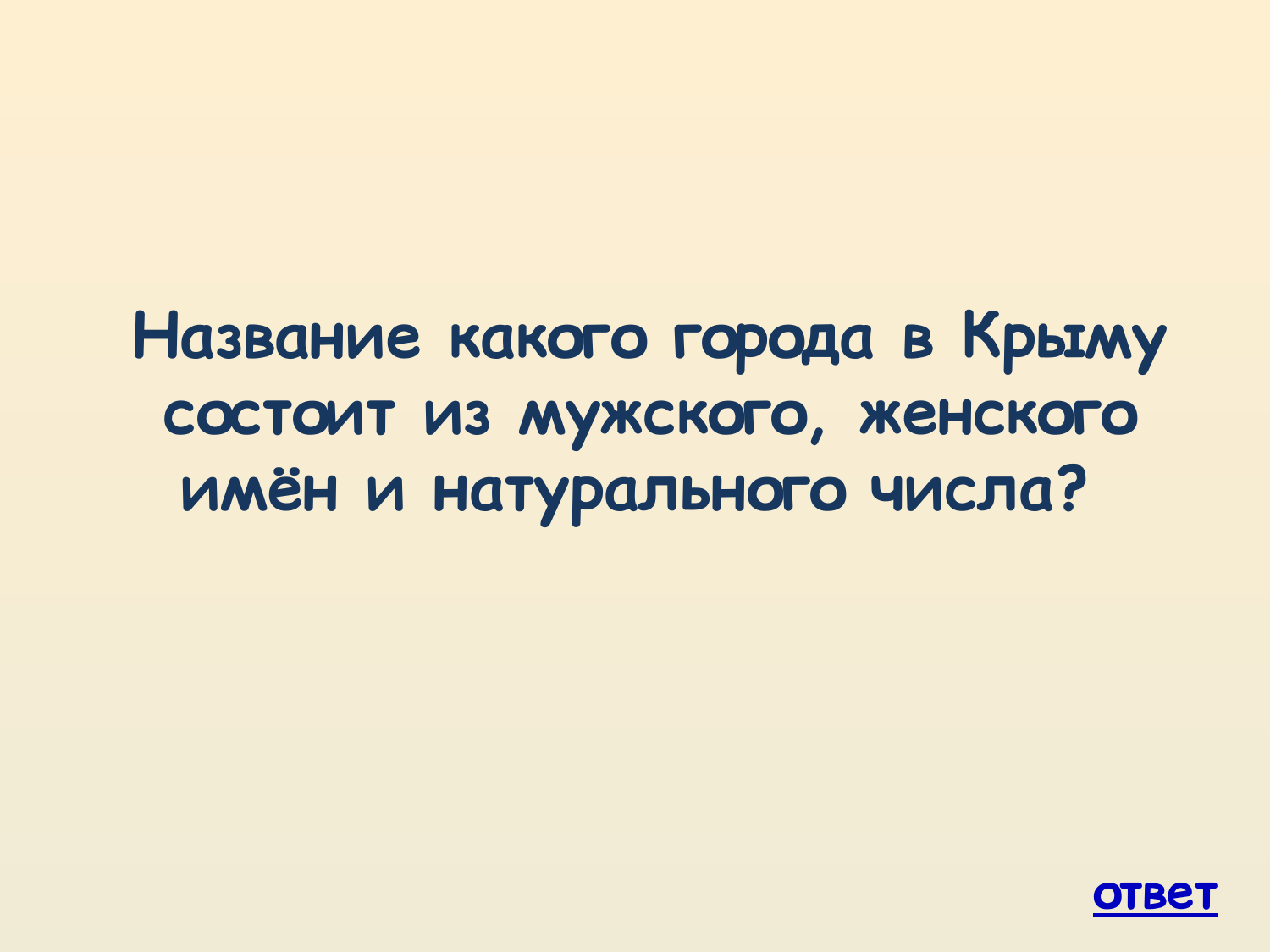

Название какого города в Крыму состоит из мужского, женского имён и натурального числа?
ответ